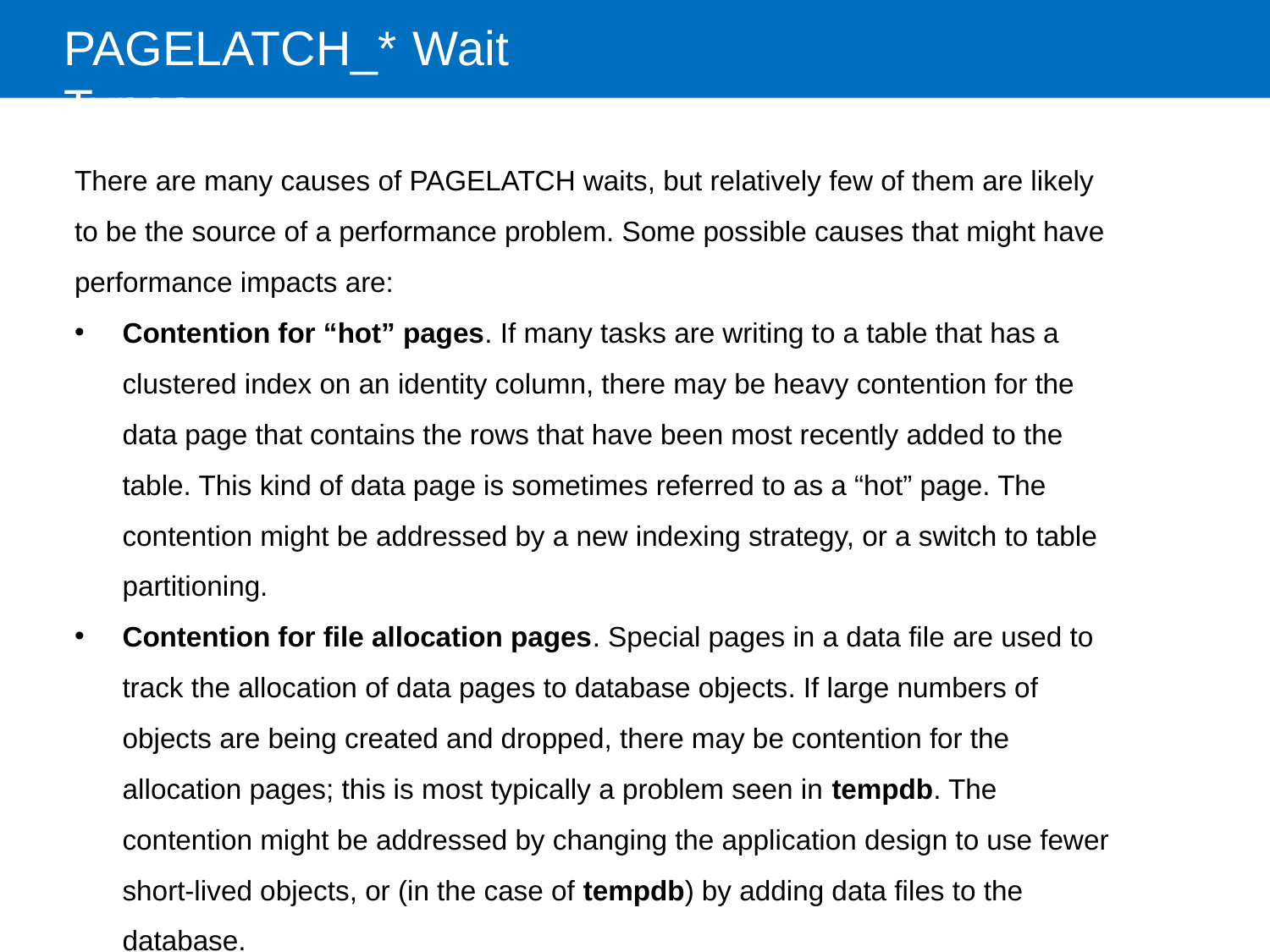

# PAGELATCH_* Wait Types
There are many causes of PAGELATCH waits, but relatively few of them are likely to be the source of a performance problem. Some possible causes that might have performance impacts are:
Contention for “hot” pages. If many tasks are writing to a table that has a clustered index on an identity column, there may be heavy contention for the data page that contains the rows that have been most recently added to the table. This kind of data page is sometimes referred to as a “hot” page. The contention might be addressed by a new indexing strategy, or a switch to table partitioning.
Contention for file allocation pages. Special pages in a data file are used to track the allocation of data pages to database objects. If large numbers of objects are being created and dropped, there may be contention for the allocation pages; this is most typically a problem seen in tempdb. The contention might be addressed by changing the application design to use fewer short-lived objects, or (in the case of tempdb) by adding data files to the database.